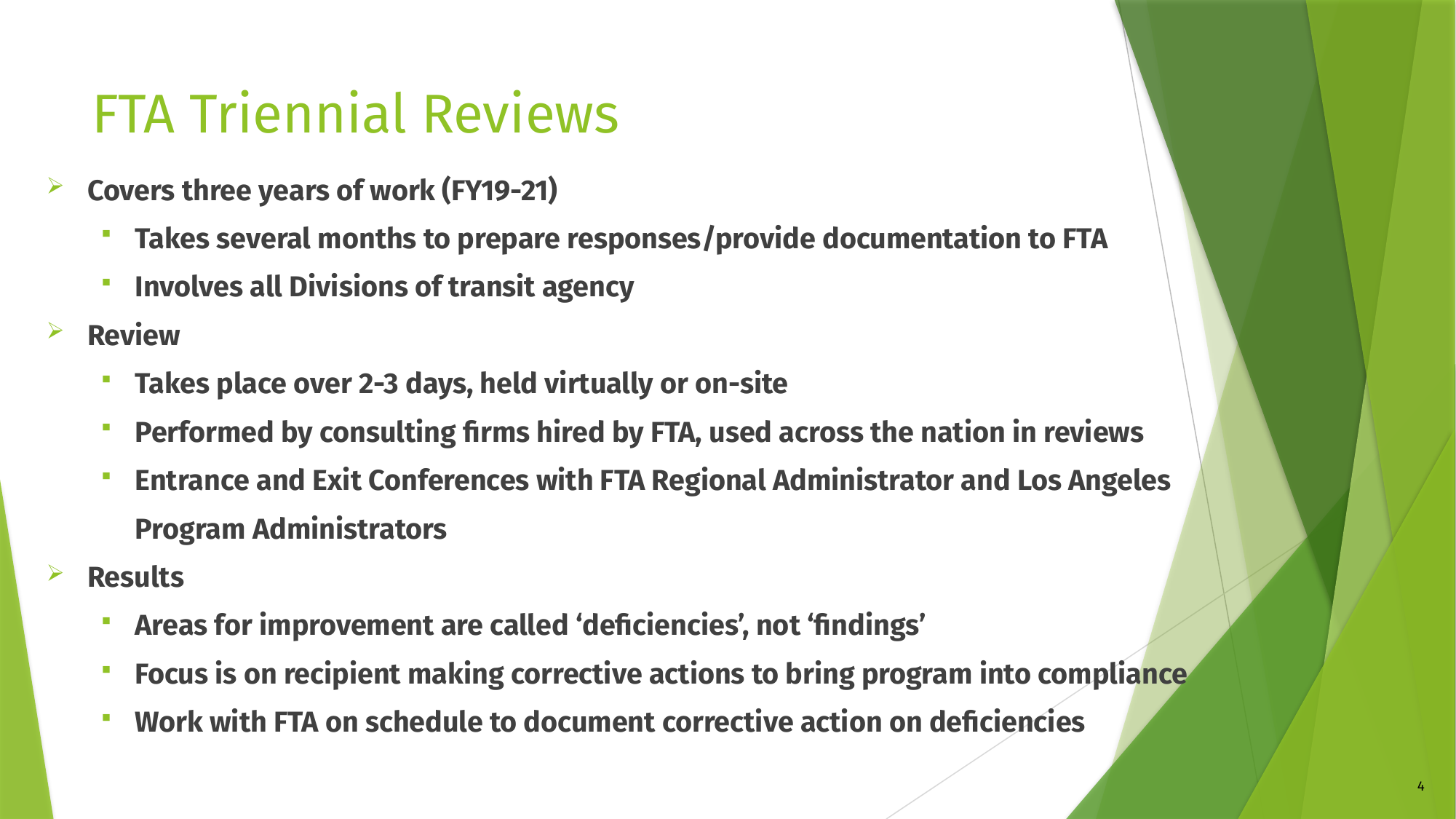

# FTA Triennial Reviews
Covers three years of work (FY19-21)
Takes several months to prepare responses/provide documentation to FTA
Involves all Divisions of transit agency
Review
Takes place over 2-3 days, held virtually or on-site
Performed by consulting firms hired by FTA, used across the nation in reviews
Entrance and Exit Conferences with FTA Regional Administrator and Los Angeles Program Administrators
Results
Areas for improvement are called ‘deficiencies’, not ‘findings’
Focus is on recipient making corrective actions to bring program into compliance
Work with FTA on schedule to document corrective action on deficiencies
4